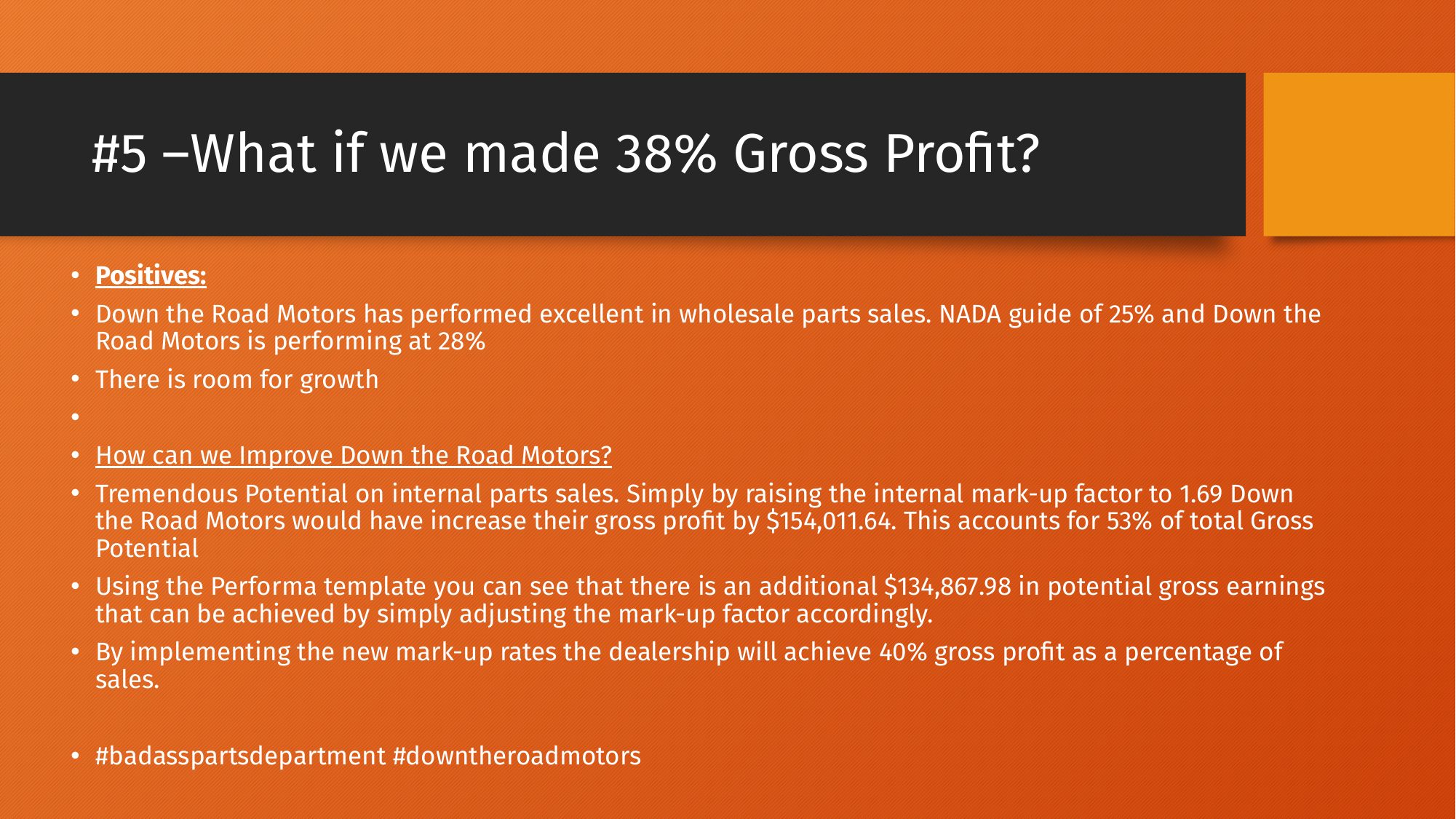

# #5 –What if we made 38% Gross Profit?
Positives:
Down the Road Motors has performed excellent in wholesale parts sales. NADA guide of 25% and Down the Road Motors is performing at 28%
There is room for growth

How can we Improve Down the Road Motors?
Tremendous Potential on internal parts sales. Simply by raising the internal mark-up factor to 1.69 Down the Road Motors would have increase their gross profit by $154,011.64. This accounts for 53% of total Gross Potential
Using the Performa template you can see that there is an additional $134,867.98 in potential gross earnings that can be achieved by simply adjusting the mark-up factor accordingly.
By implementing the new mark-up rates the dealership will achieve 40% gross profit as a percentage of sales.

#badasspartsdepartment #downtheroadmotors